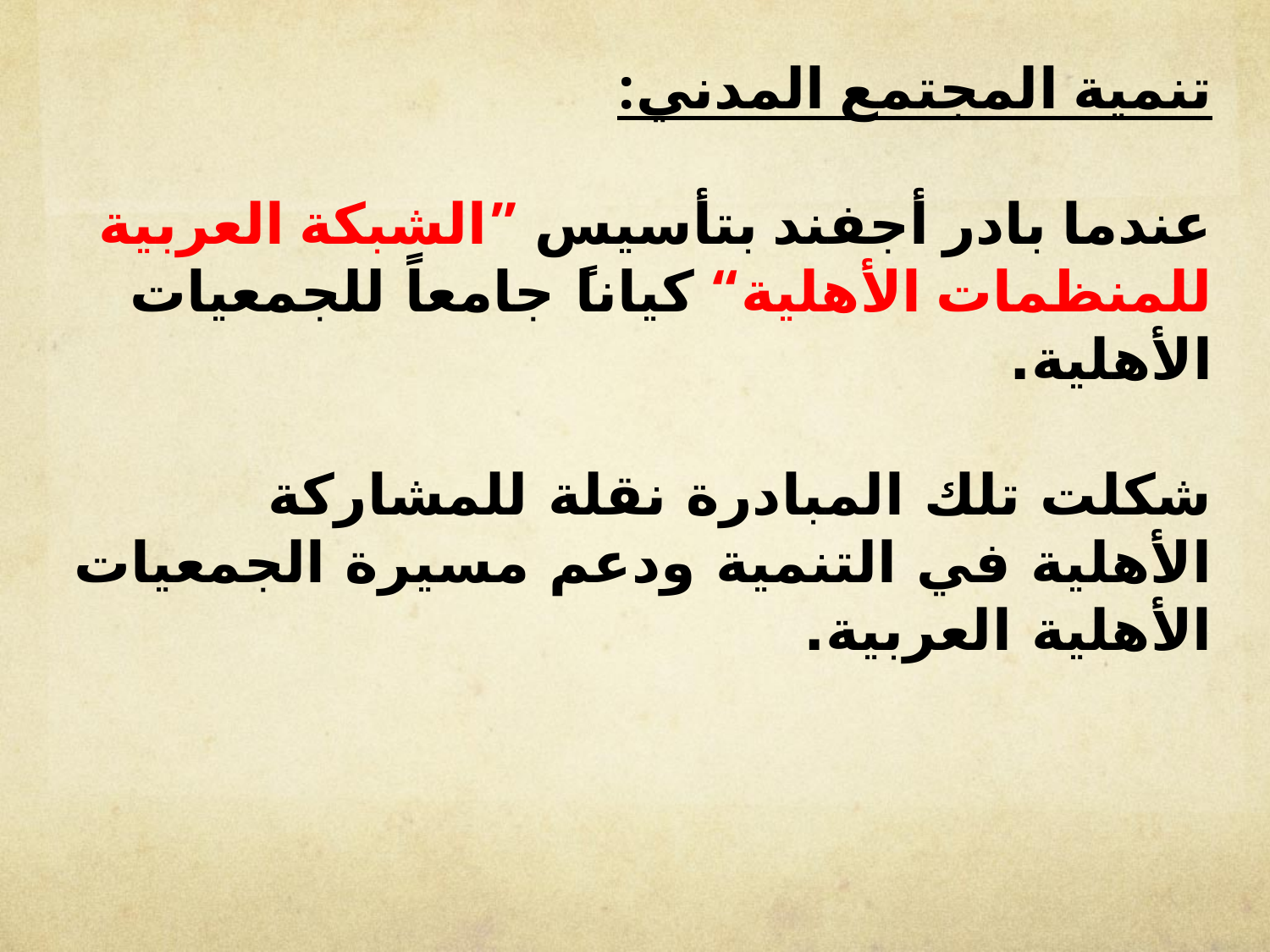

تنمية المجتمع المدني:

عندما بادر أجفند بتأسيس ”الشبكة العربية للمنظمات الأهلية“ كياناً جامعاً للجمعيات الأهلية.

شكلت تلك المبادرة نقلة للمشاركة الأهلية في التنمية ودعم مسيرة الجمعيات الأهلية العربية.